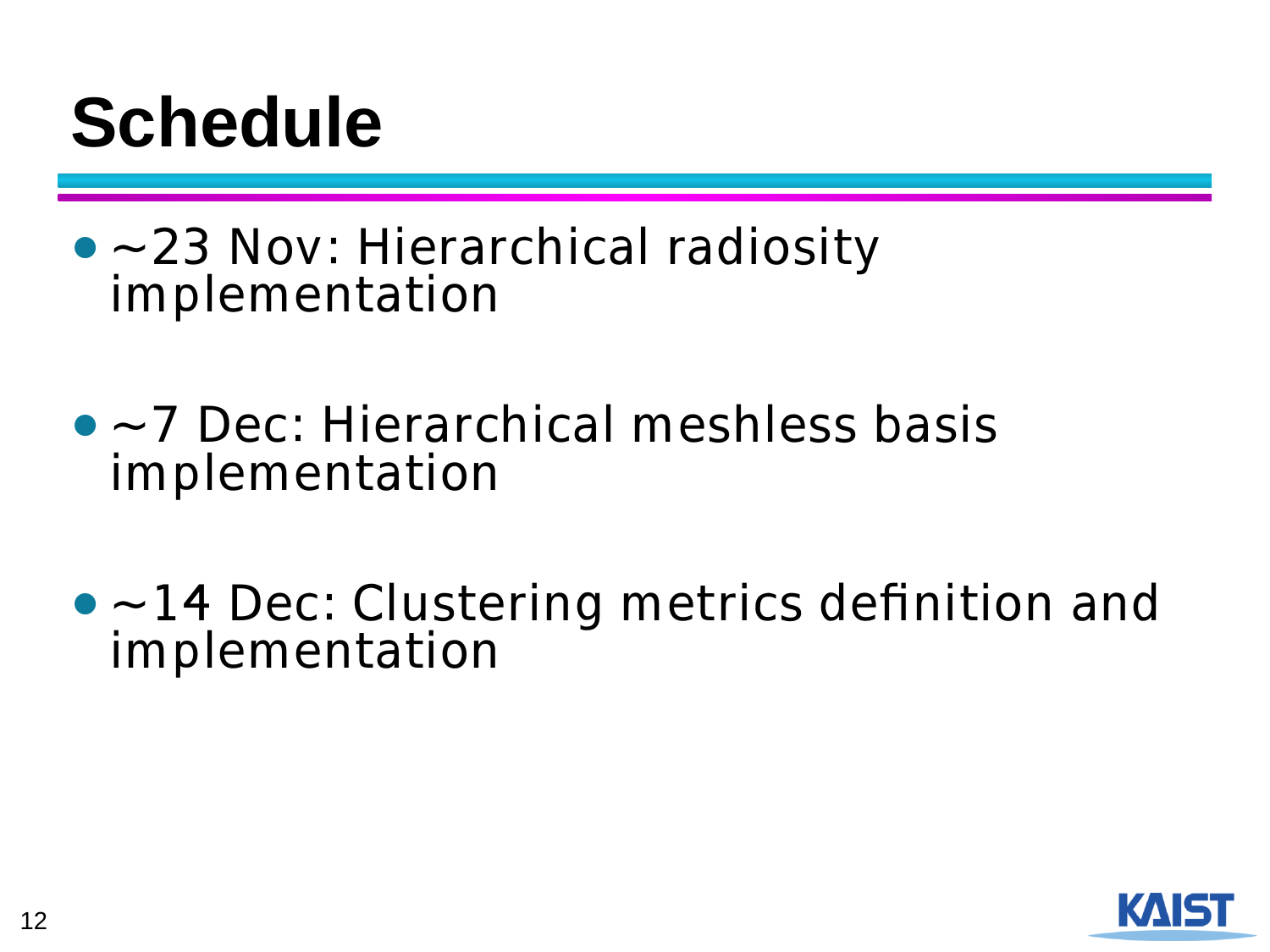

# Schedule
~23 Nov: Hierarchical radiosity implementation

~7 Dec: Hierarchical meshless basis implementation

~14 Dec: Clustering metrics definition and implementation